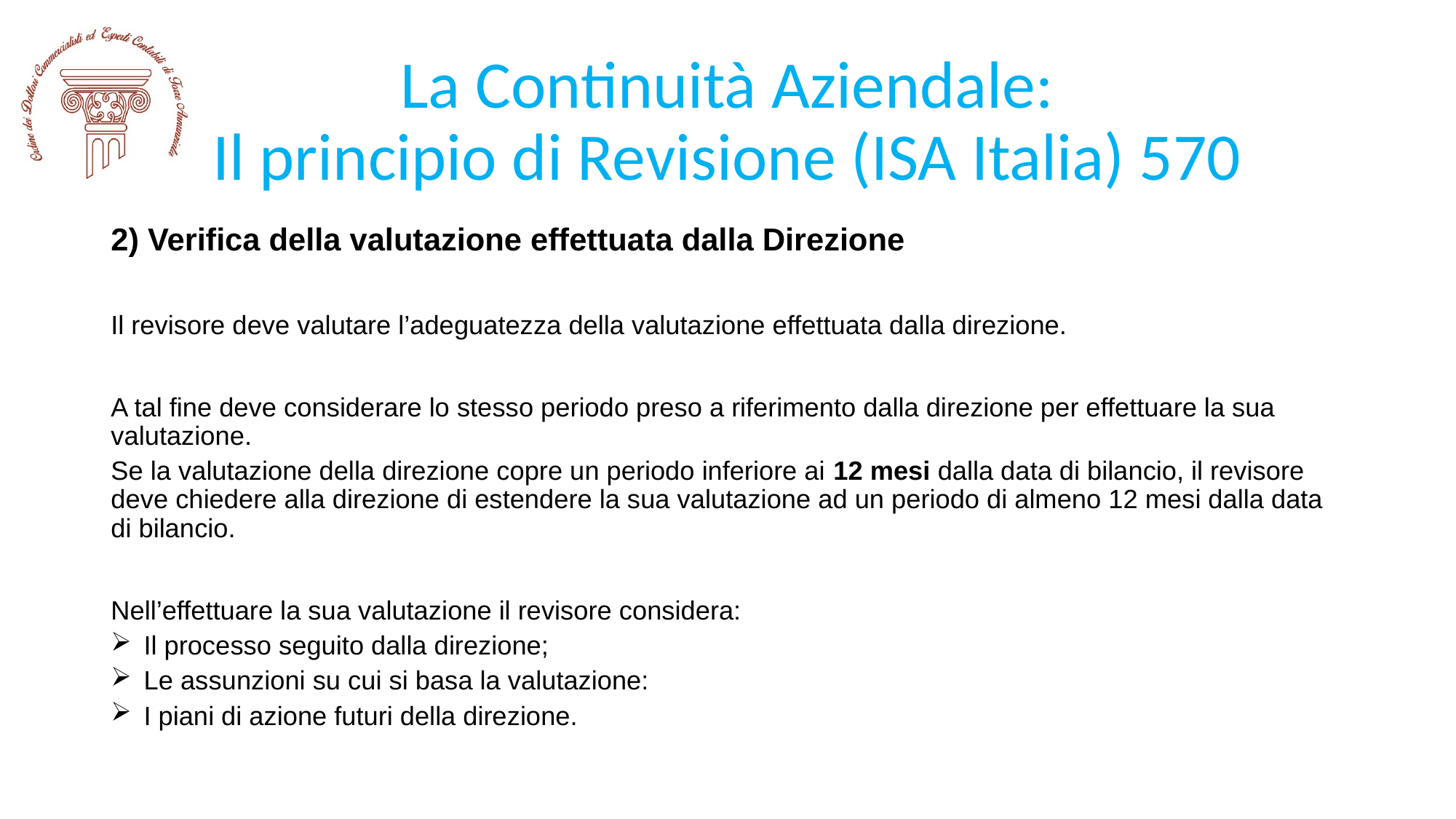

# La Continuità Aziendale: Il principio di Revisione (ISA Italia) 570
2) Verifica della valutazione effettuata dalla Direzione

Il revisore deve valutare l’adeguatezza della valutazione effettuata dalla direzione.

A tal fine deve considerare lo stesso periodo preso a riferimento dalla direzione per effettuare la sua valutazione.
Se la valutazione della direzione copre un periodo inferiore ai 12 mesi dalla data di bilancio, il revisore deve chiedere alla direzione di estendere la sua valutazione ad un periodo di almeno 12 mesi dalla data di bilancio.

Nell’effettuare la sua valutazione il revisore considera:
  Il processo seguito dalla direzione;
  Le assunzioni su cui si basa la valutazione:
  I piani di azione futuri della direzione.